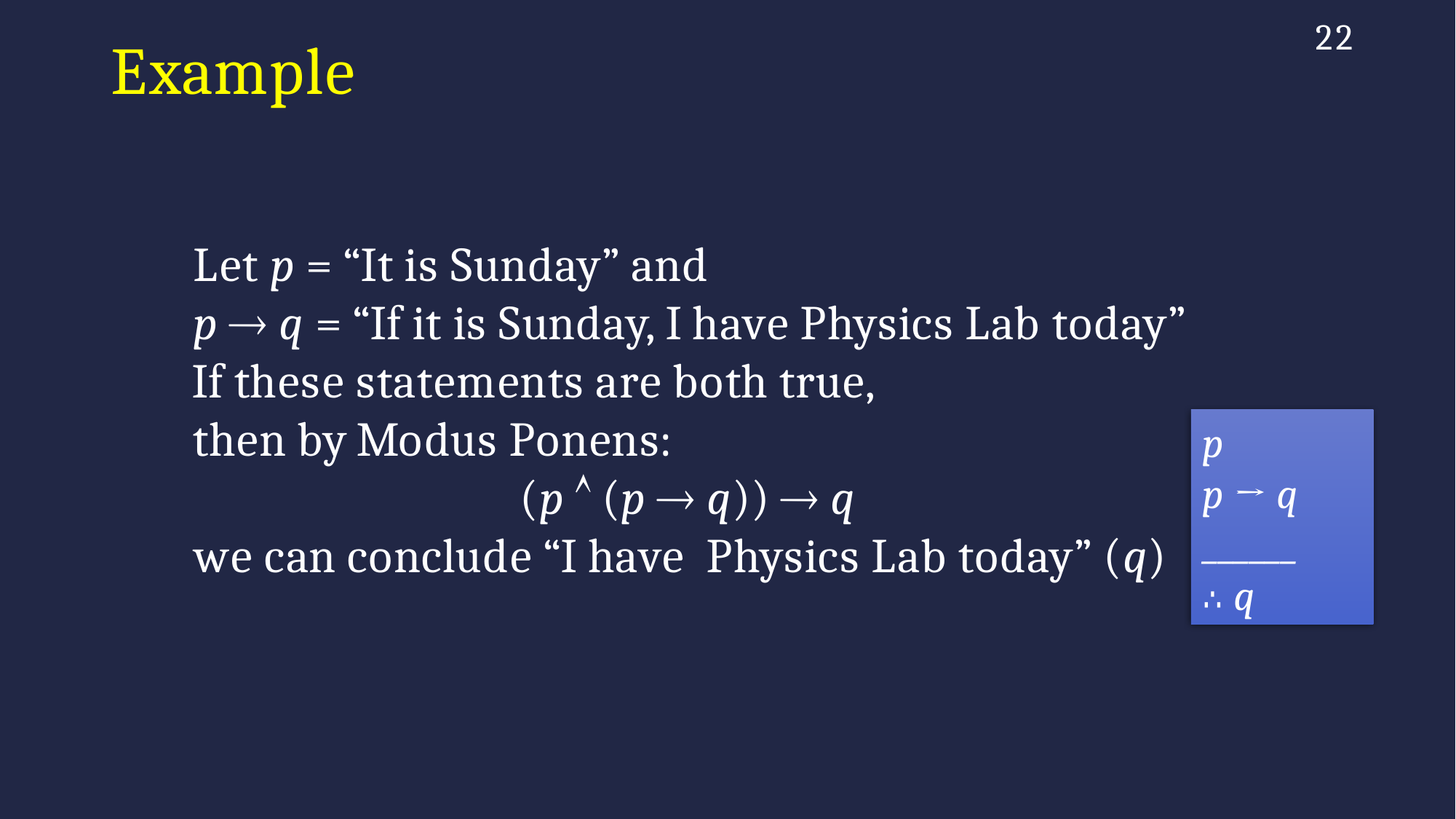

22
# Example
Let p = “It is Sunday” and
p → q = “If it is Sunday, I have Physics Lab today”
If these statements are both true,
then by Modus Ponens:
			(p ∧ (p → q)) → q
we can conclude “I have  Physics Lab today” (q)
p
p → q
______
∴ q